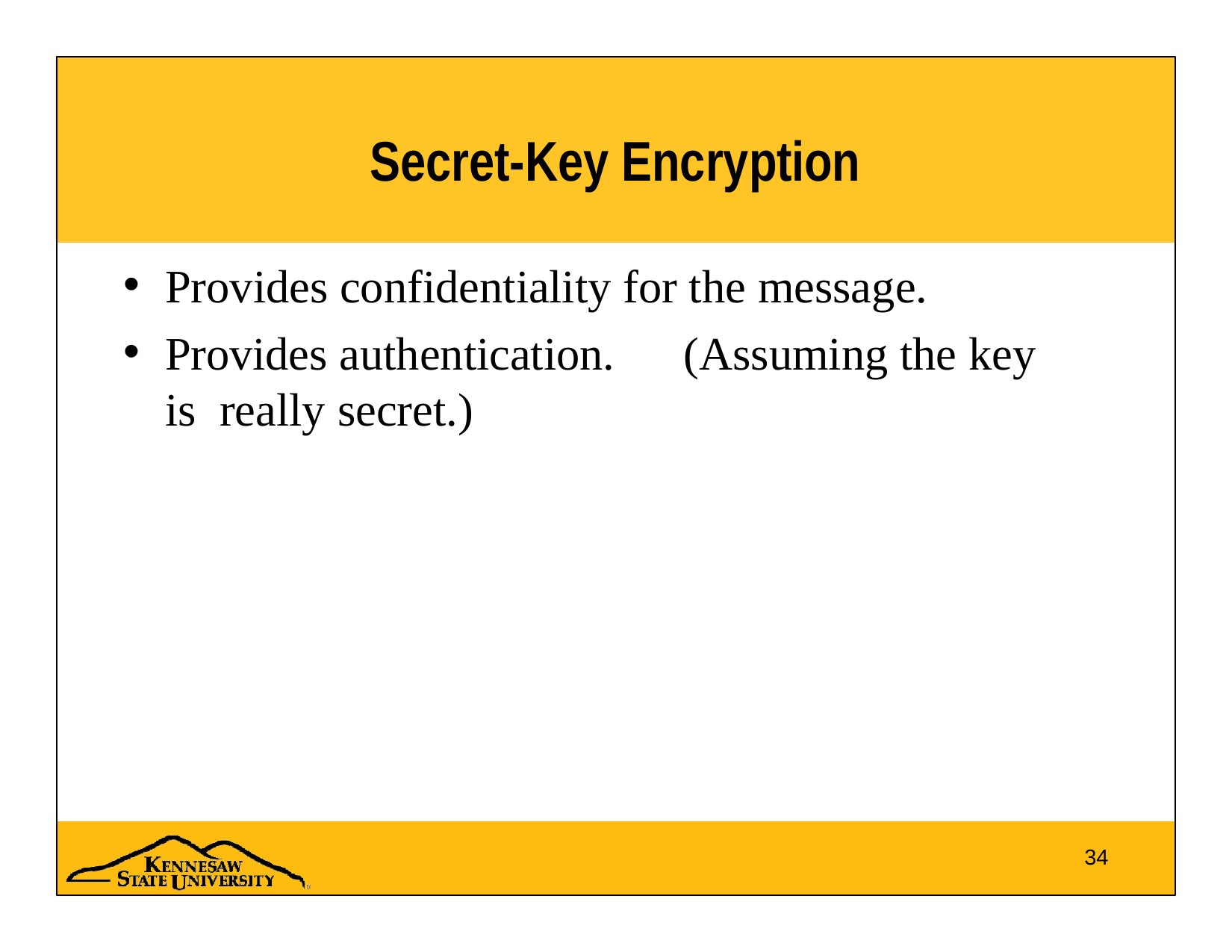

# Secret-Key Encryption
Provides confidentiality for the message.
Provides authentication.	(Assuming the key is  really secret.)

34